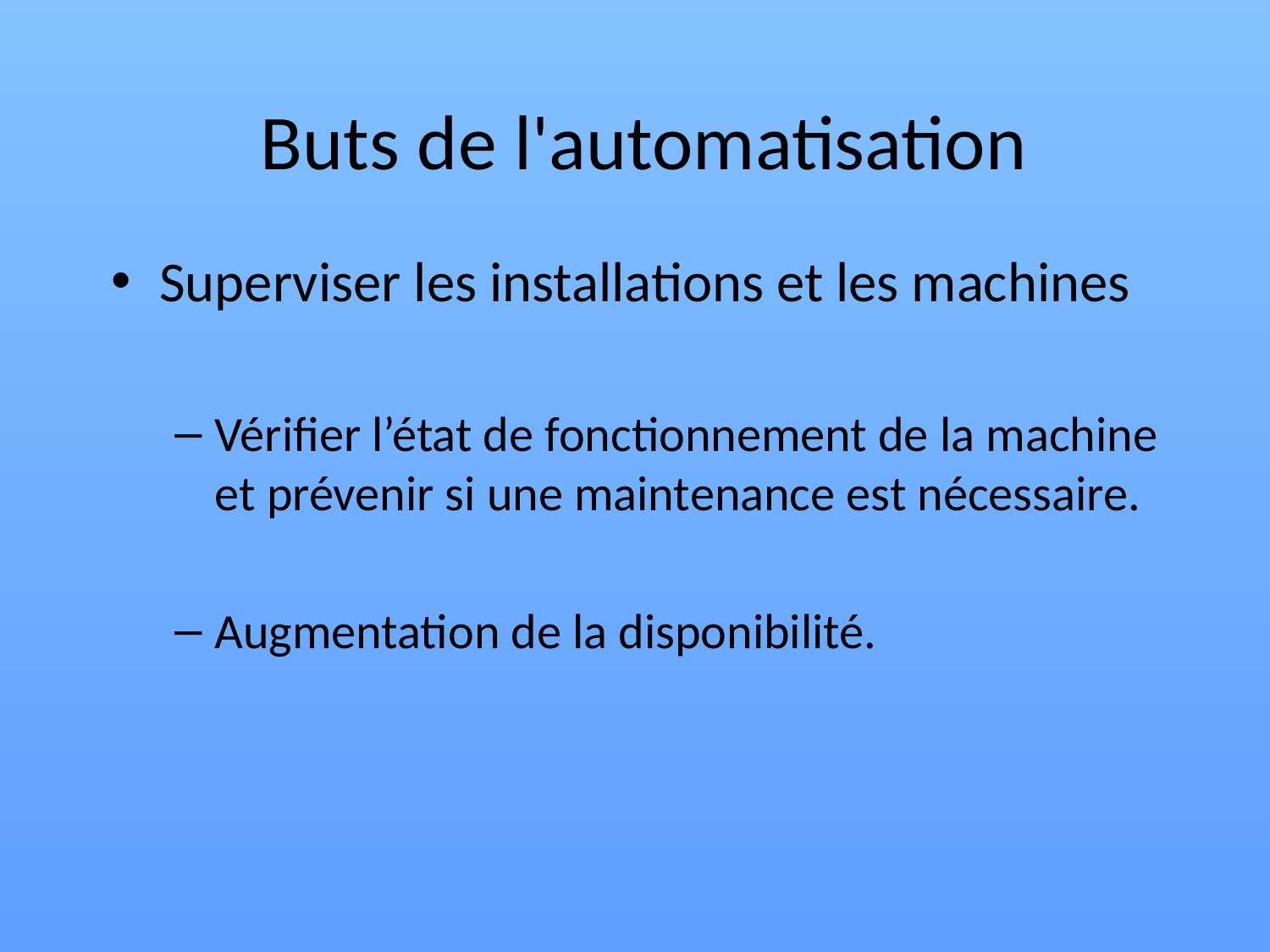

# Buts de l'automatisation
Superviser les installations et les machines

Vérifier l’état de fonctionnement de la machine et prévenir si une maintenance est nécessaire.

Augmentation de la disponibilité.